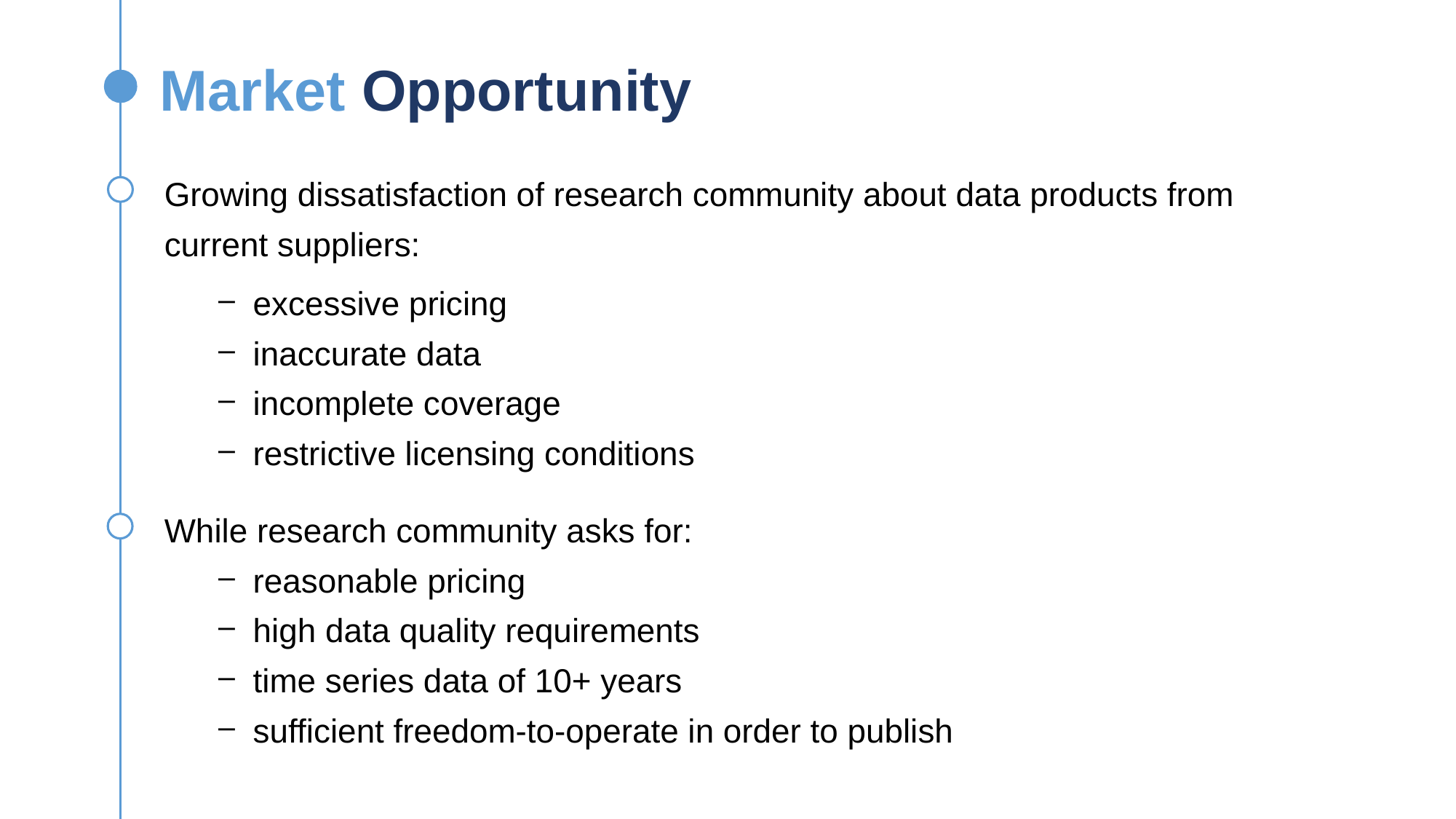

Market Opportunity

Growing dissatisfaction of research community about data products from current suppliers:
excessive pricing
inaccurate data
incomplete coverage
restrictive licensing conditions
While research community asks for:
reasonable pricing
high data quality requirements
time series data of 10+ years
sufficient freedom-to-operate in order to publish